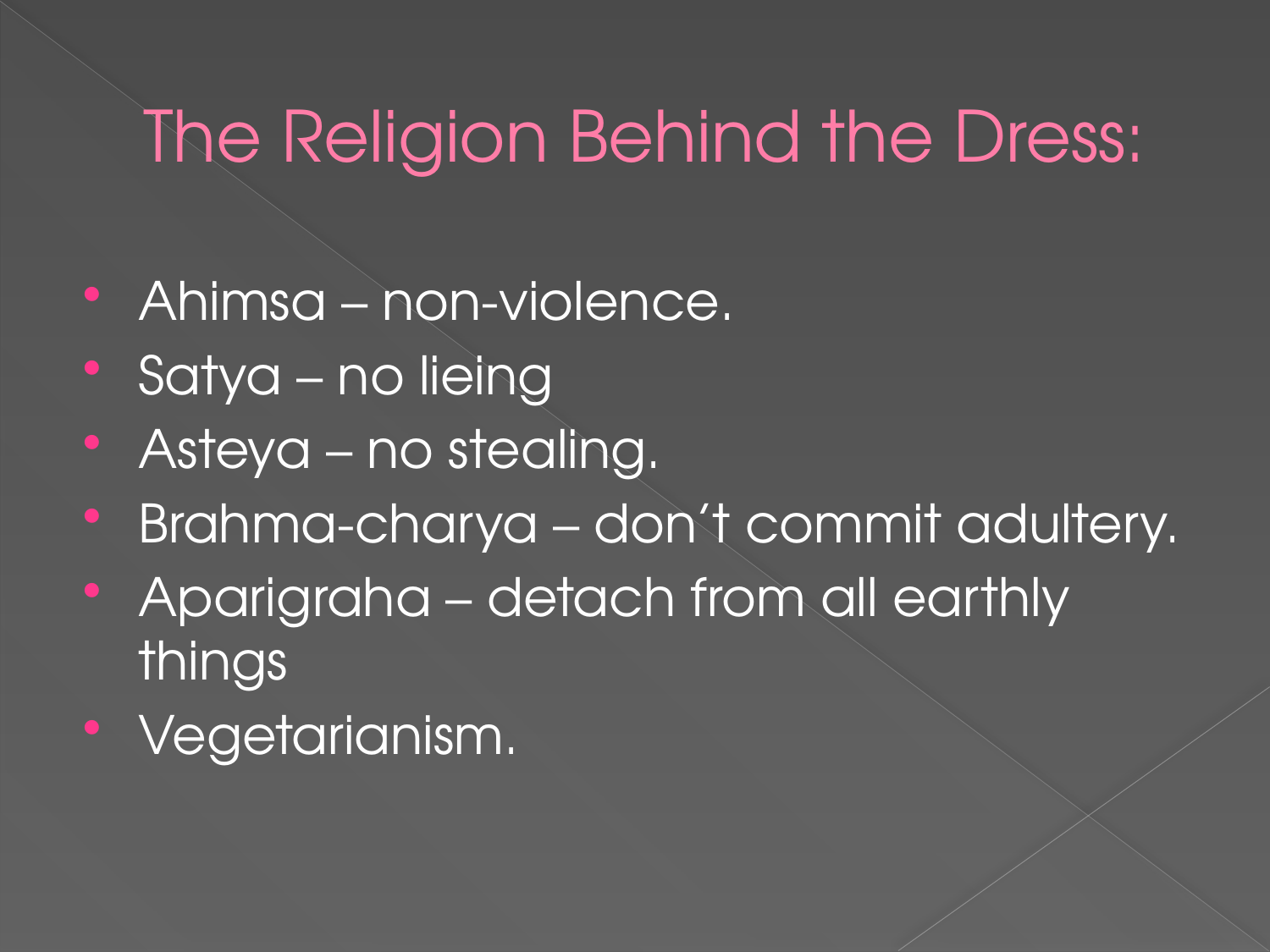

# The Religion Behind the Dress:
Ahimsa – non-violence.
Satya – no lieing
Asteya – no stealing.
Brahma-charya – don’t commit adultery.
Aparigraha – detach from all earthly things
Vegetarianism.